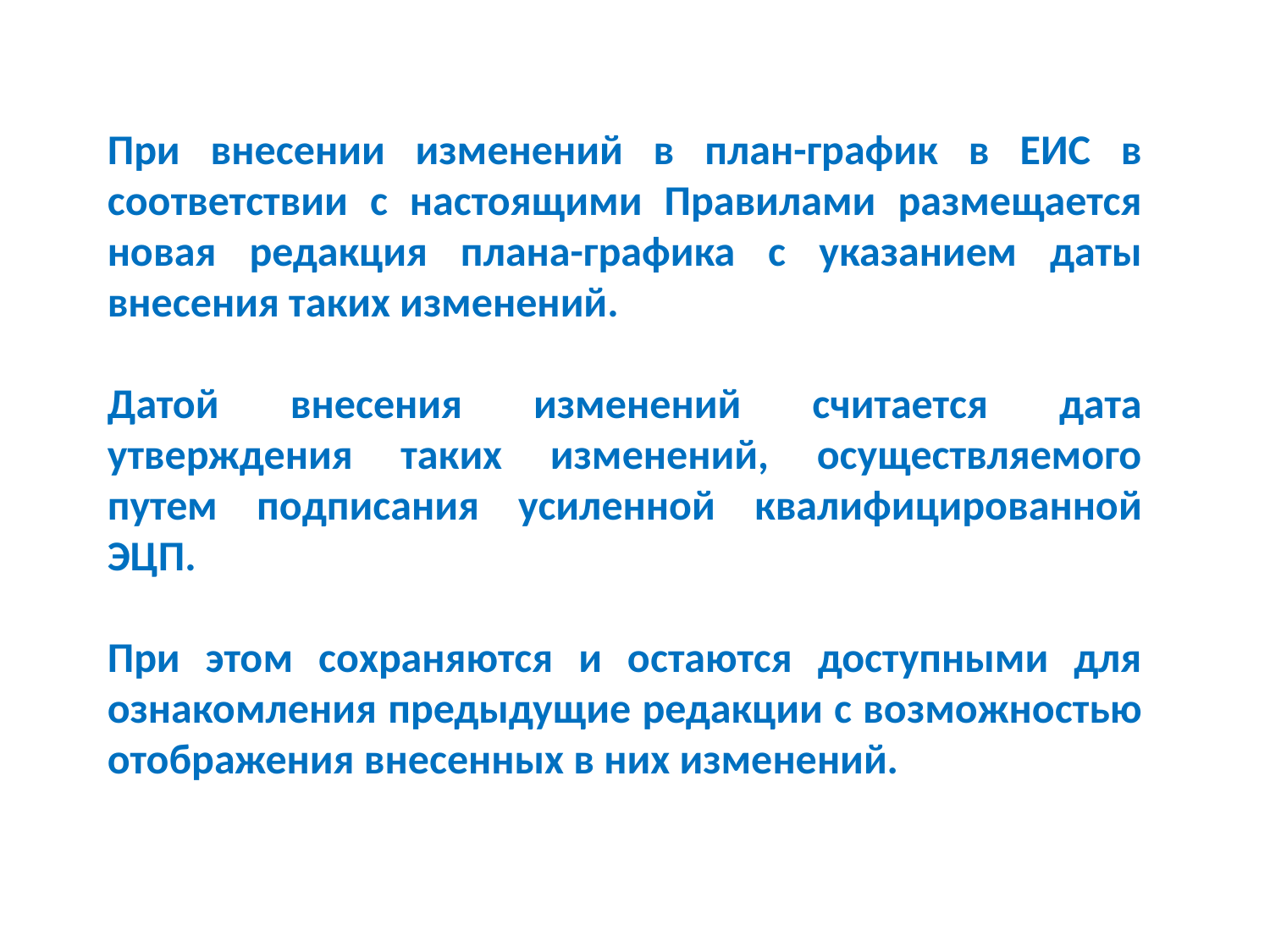

При внесении изменений в план-график в ЕИС в соответствии с настоящими Правилами размещается новая редакция плана-графика с указанием даты внесения таких изменений.

Датой внесения изменений считается дата утверждения таких изменений, осуществляемого путем подписания усиленной квалифицированной ЭЦП.

При этом сохраняются и остаются доступными для ознакомления предыдущие редакции с возможностью отображения внесенных в них изменений.